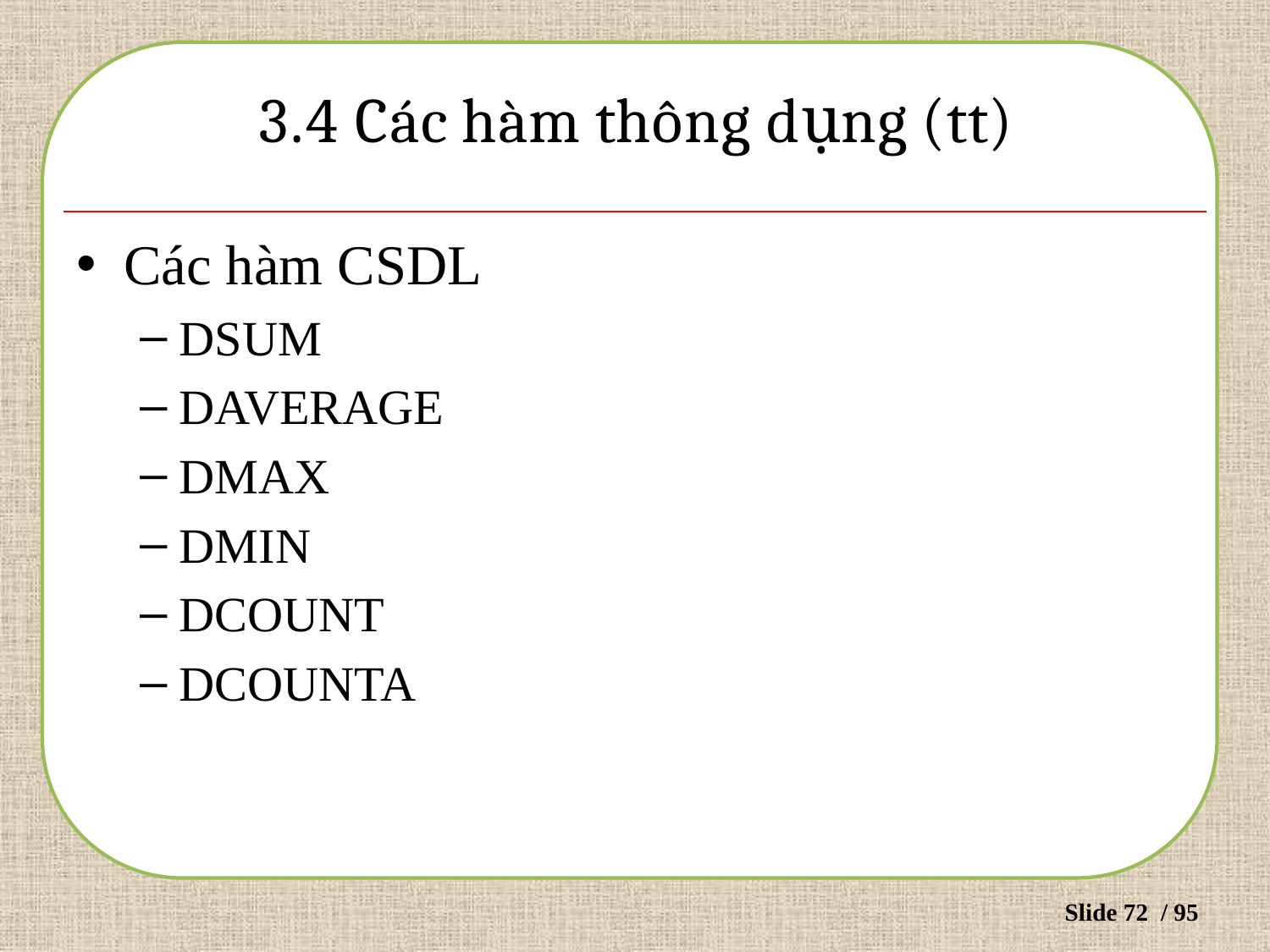

# 3.4 Các hàm thông dụng (tt)
Các hàm CSDL
DSUM
DAVERAGE
DMAX
DMIN
DCOUNT
DCOUNTA